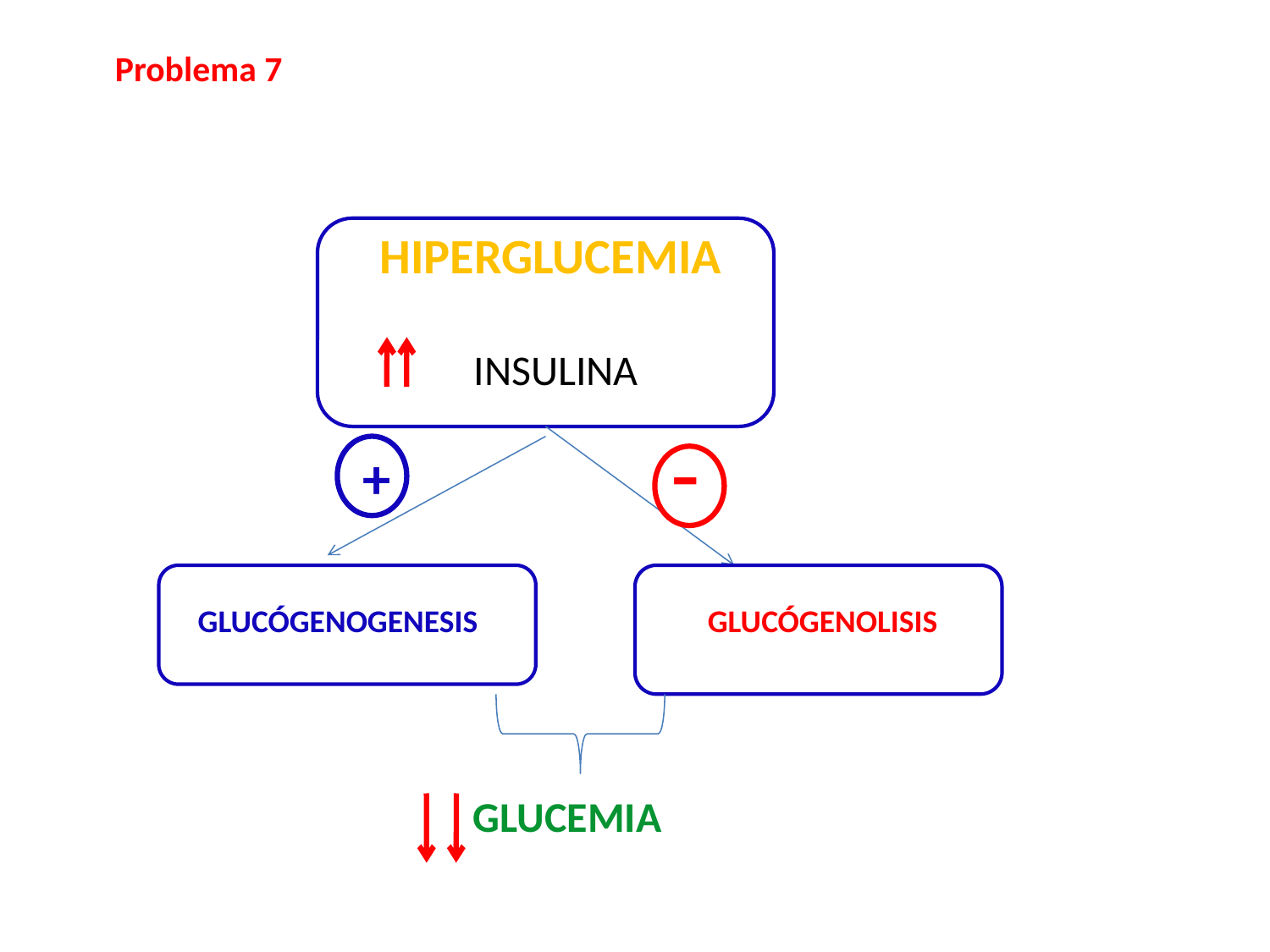

Problema 7

HIPERGLUCEMIA

INSULINA
-

+

GLUCÓGENOGENESIS
GLUCÓGENOLISIS

	GLUCEMIA